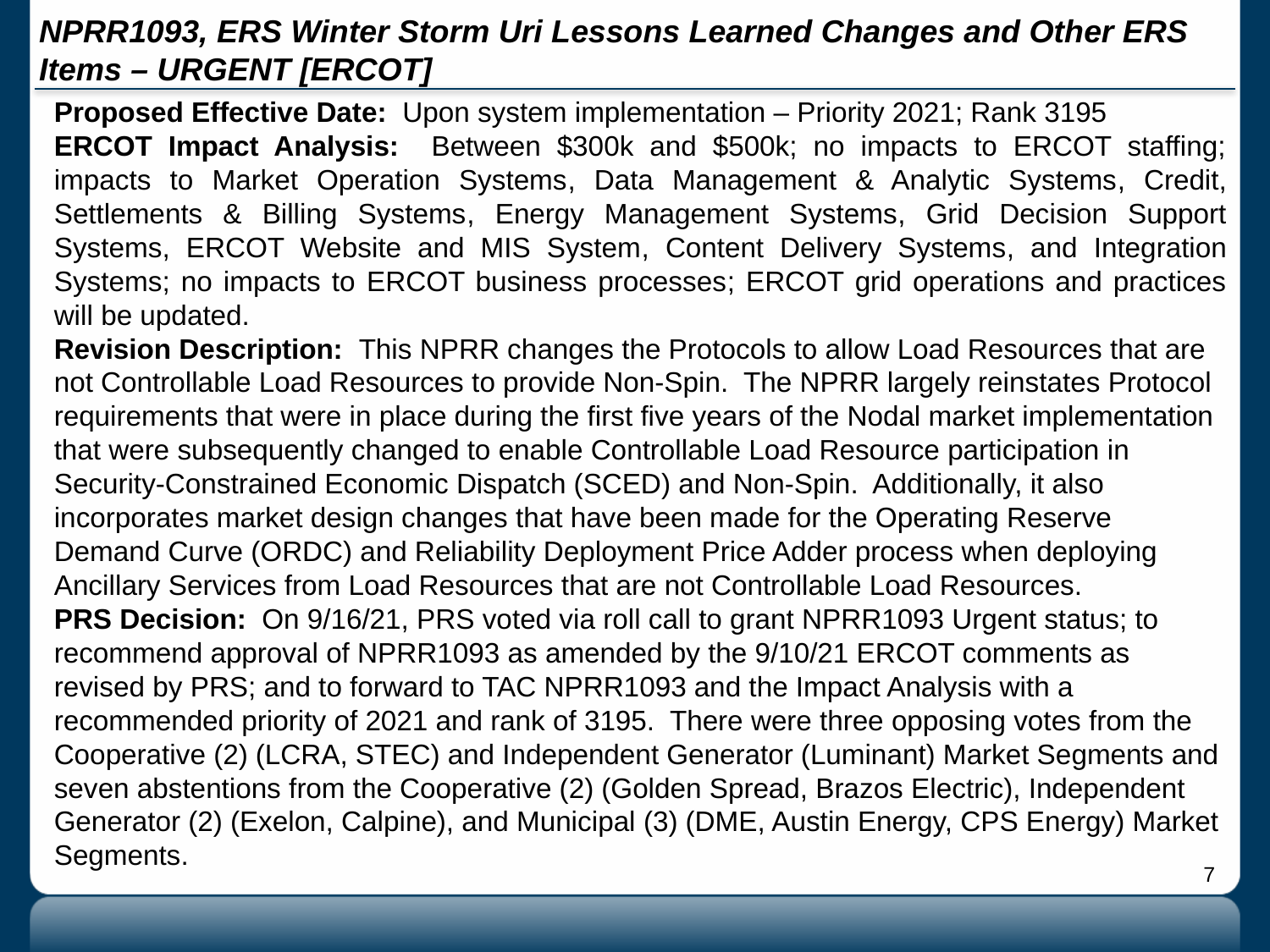

# NPRR1093, ERS Winter Storm Uri Lessons Learned Changes and Other ERS Items – URGENT [ERCOT]
Proposed Effective Date:  Upon system implementation – Priority 2021; Rank 3195
ERCOT Impact Analysis:  Between $300k and $500k; no impacts to ERCOT staffing; impacts to Market Operation Systems, Data Management & Analytic Systems, Credit, Settlements & Billing Systems, Energy Management Systems, Grid Decision Support Systems, ERCOT Website and MIS System, Content Delivery Systems, and Integration Systems; no impacts to ERCOT business processes; ERCOT grid operations and practices will be updated.
Revision Description:  This NPRR changes the Protocols to allow Load Resources that are not Controllable Load Resources to provide Non-Spin.  The NPRR largely reinstates Protocol requirements that were in place during the first five years of the Nodal market implementation that were subsequently changed to enable Controllable Load Resource participation in Security-Constrained Economic Dispatch (SCED) and Non-Spin.  Additionally, it also incorporates market design changes that have been made for the Operating Reserve Demand Curve (ORDC) and Reliability Deployment Price Adder process when deploying Ancillary Services from Load Resources that are not Controllable Load Resources.
PRS Decision:  On 9/16/21, PRS voted via roll call to grant NPRR1093 Urgent status; to recommend approval of NPRR1093 as amended by the 9/10/21 ERCOT comments as revised by PRS; and to forward to TAC NPRR1093 and the Impact Analysis with a recommended priority of 2021 and rank of 3195.  There were three opposing votes from the Cooperative (2) (LCRA, STEC) and Independent Generator (Luminant) Market Segments and seven abstentions from the Cooperative (2) (Golden Spread, Brazos Electric), Independent Generator (2) (Exelon, Calpine), and Municipal (3) (DME, Austin Energy, CPS Energy) Market Segments.